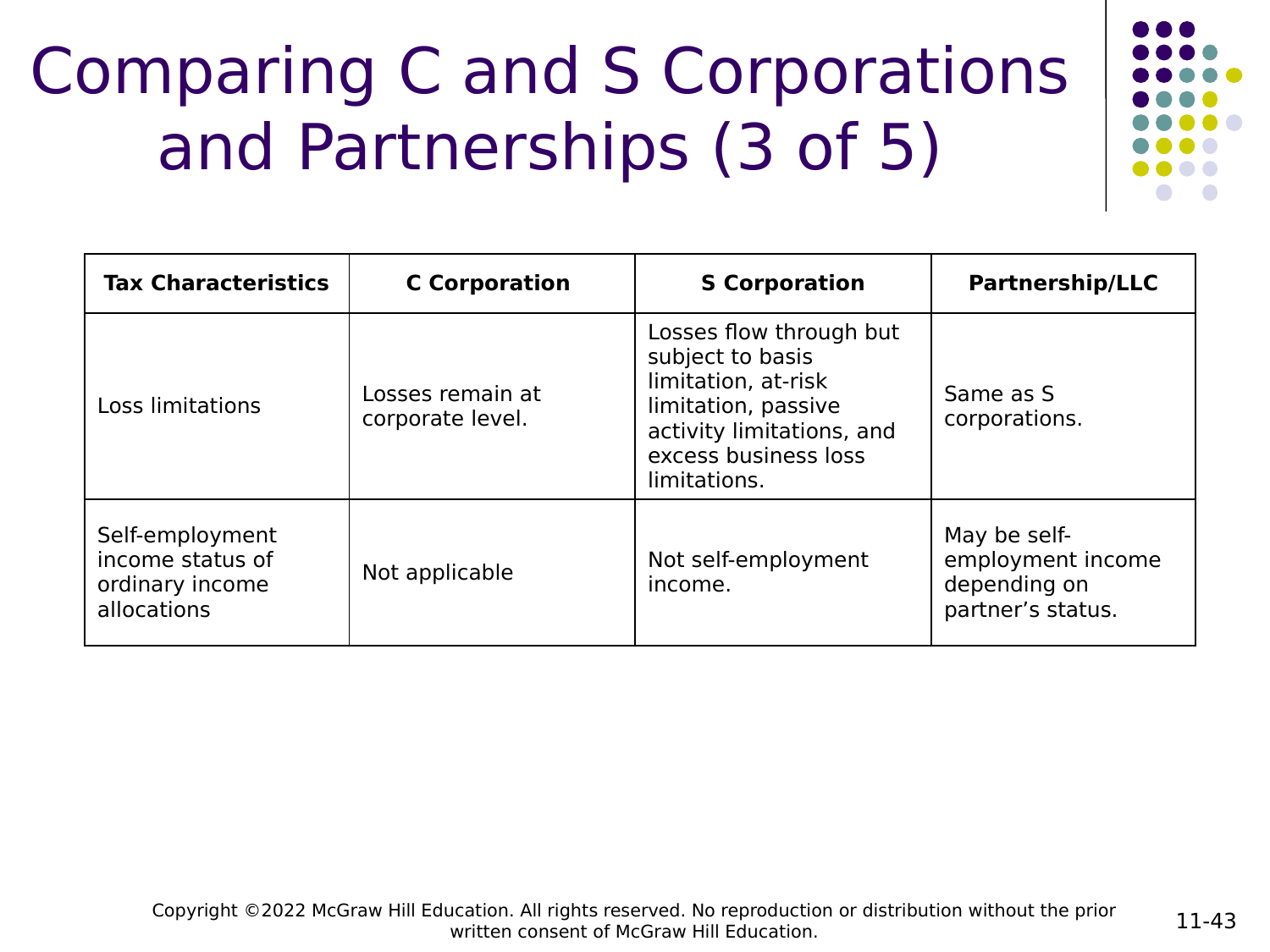

# Comparing C and S Corporations and Partnerships (3 of 5)
| Tax Characteristics | C Corporation | S Corporation | Partnership/LLC |
| --- | --- | --- | --- |
| Loss limitations | Losses remain at corporate level. | Losses flow through but subject to basis limitation, at-risk limitation, passive activity limitations, and excess business loss limitations. | Same as S corporations. |
| Self-employment income status of ordinary income allocations | Not applicable | Not self-employment income. | May be self-employment income depending on partner’s status. |